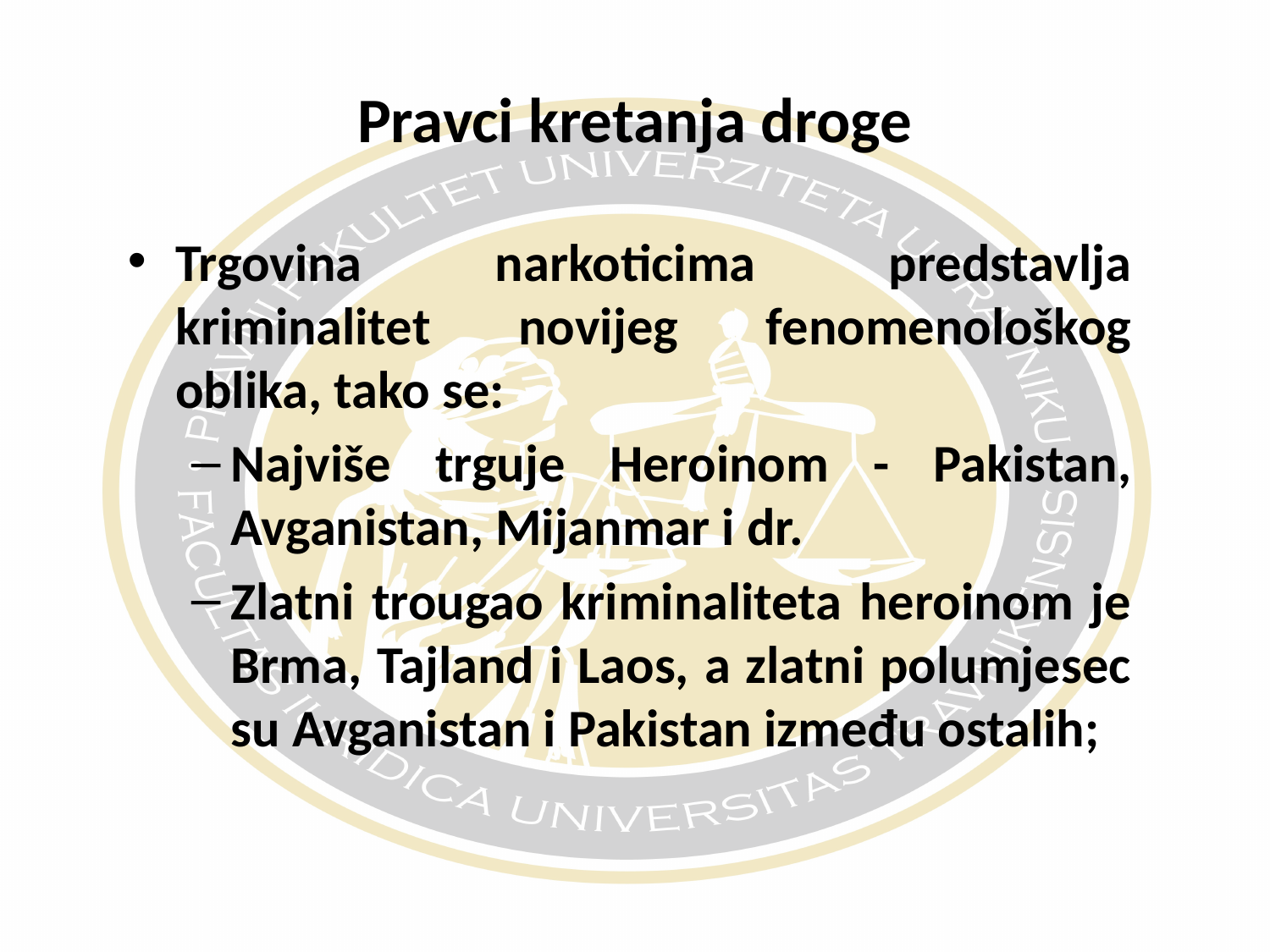

# Pravci kretanja droge
Trgovina narkoticima predstavlja kriminalitet novijeg fenomenološkog oblika, tako se:
Najviše trguje Heroinom - Pakistan, Avganistan, Mijanmar i dr.
Zlatni trougao kriminaliteta heroinom je Brma, Tajland i Laos, a zlatni polumjesec su Avganistan i Pakistan između ostalih;